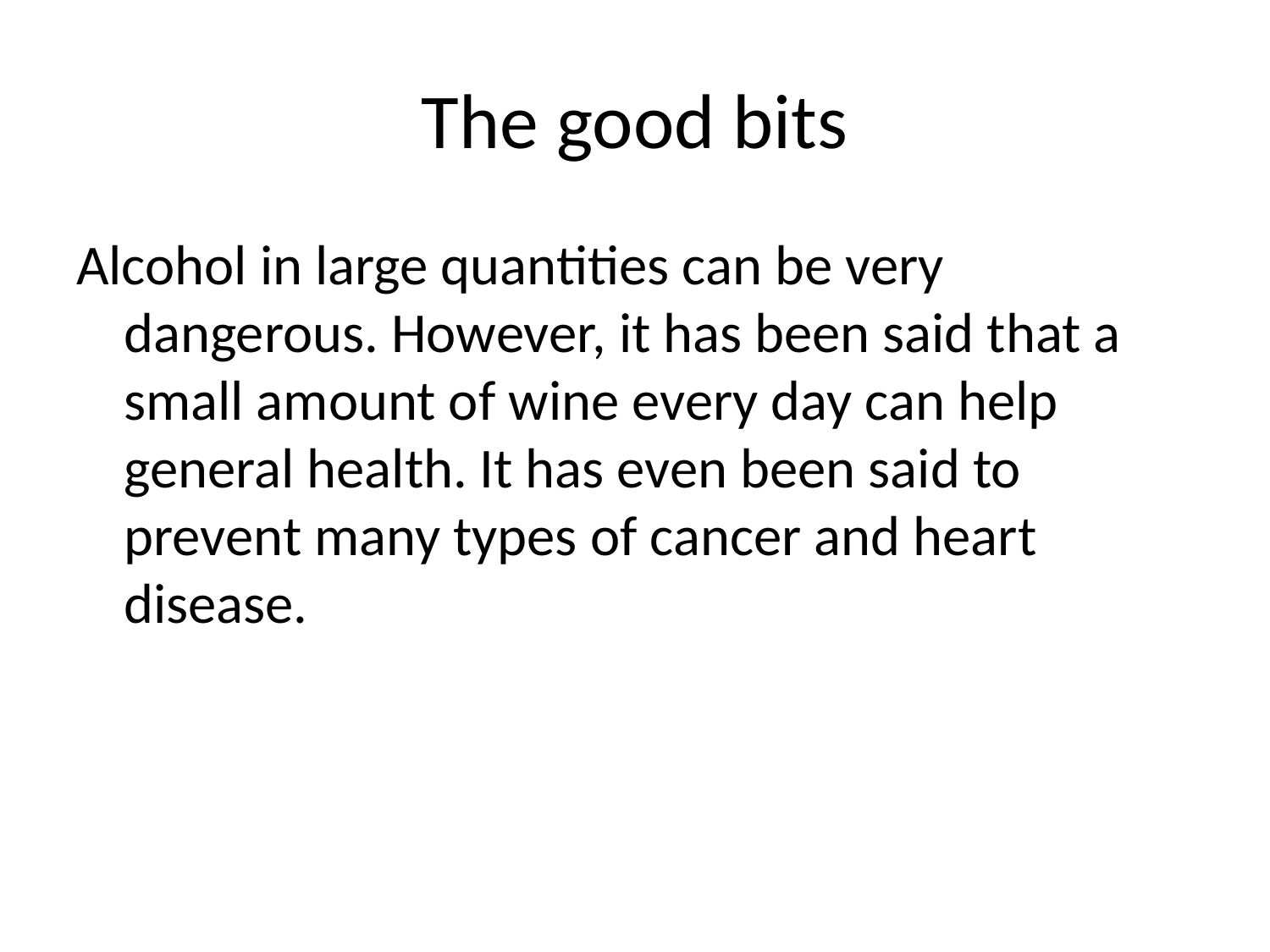

# The good bits
Alcohol in large quantities can be very dangerous. However, it has been said that a small amount of wine every day can help general health. It has even been said to prevent many types of cancer and heart disease.